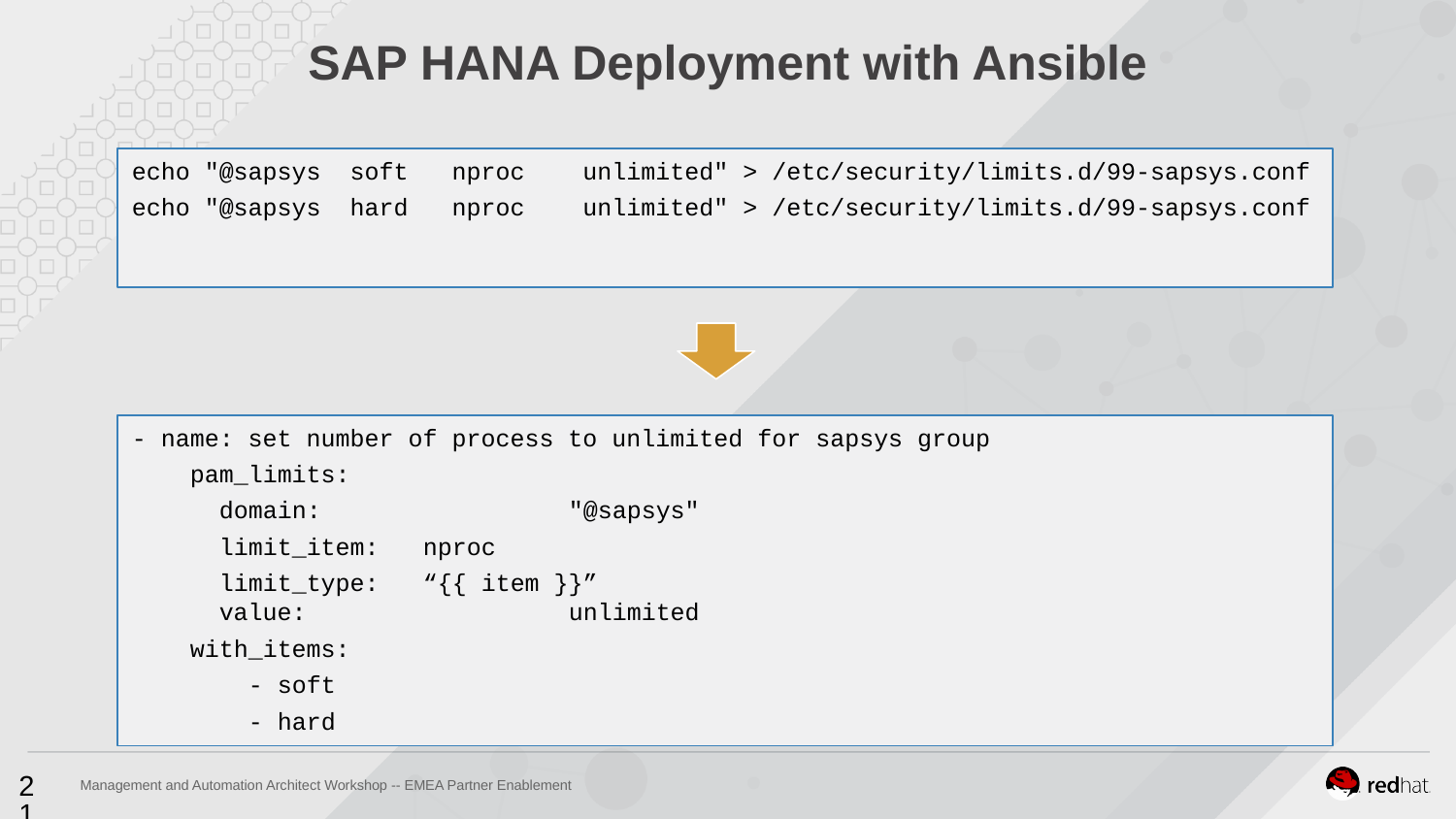

# SAP HANA Deployment with Ansible

echo "@sapsys  soft   nproc    unlimited" > /etc/security/limits.d/99-sapsys.conf
echo "@sapsys  hard   nproc    unlimited" > /etc/security/limits.d/99-sapsys.conf

- name: set number of process to unlimited for sapsys group
    pam_limits:
      domain: 		"@sapsys"
      limit_item: 	nproc
      limit_type: 	“{{ item }}”
      value: 		unlimited
    with_items:
        - soft
        - hard

21